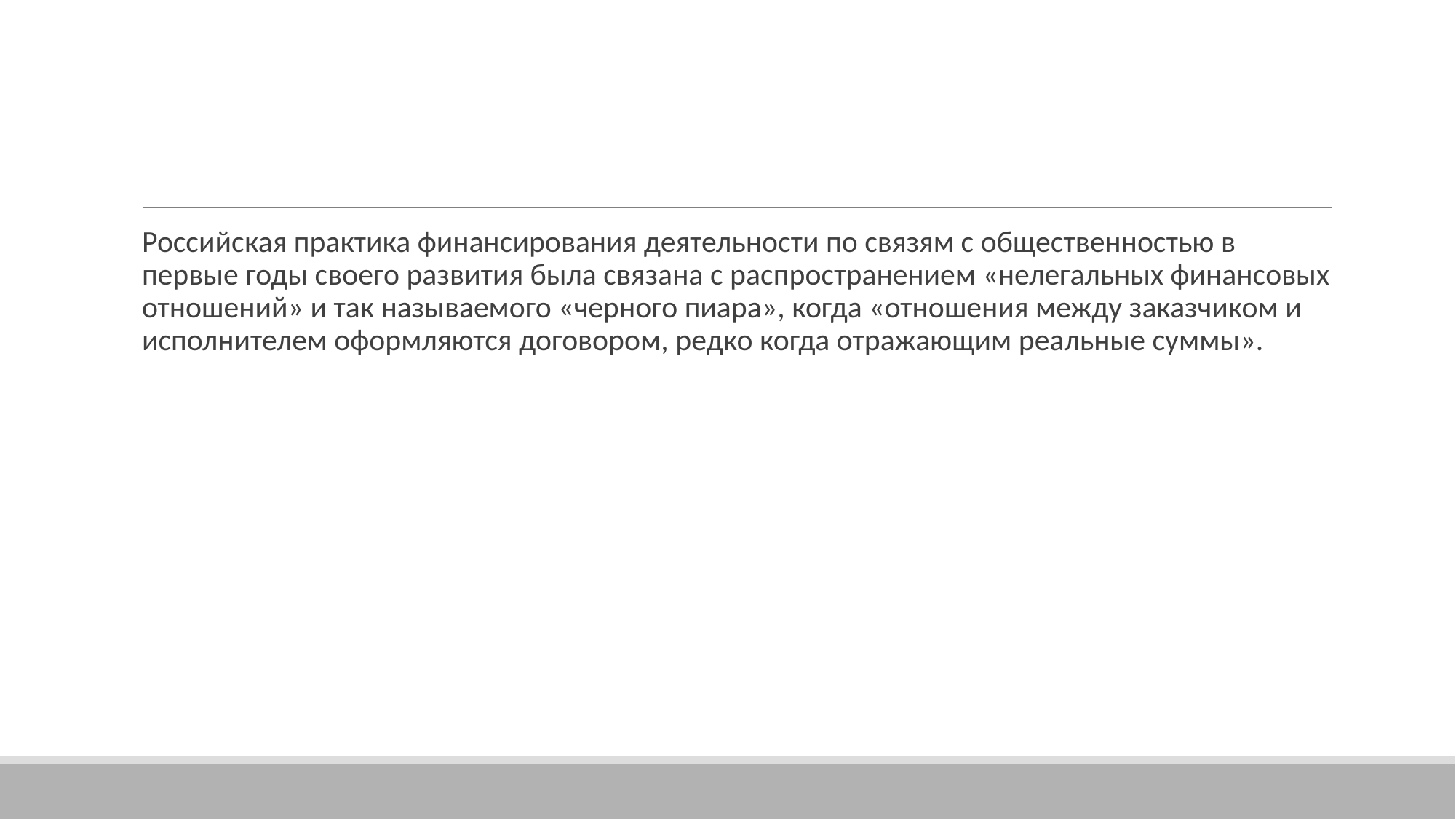

Российская практика финансирования деятельности по связям с общественностью в первые годы своего развития была связана с распространением «нелегальных финансовых отношений» и так называемого «черного пиара», когда «отношения между заказчиком и исполнителем оформляются договором, редко когда отражающим реальные суммы».